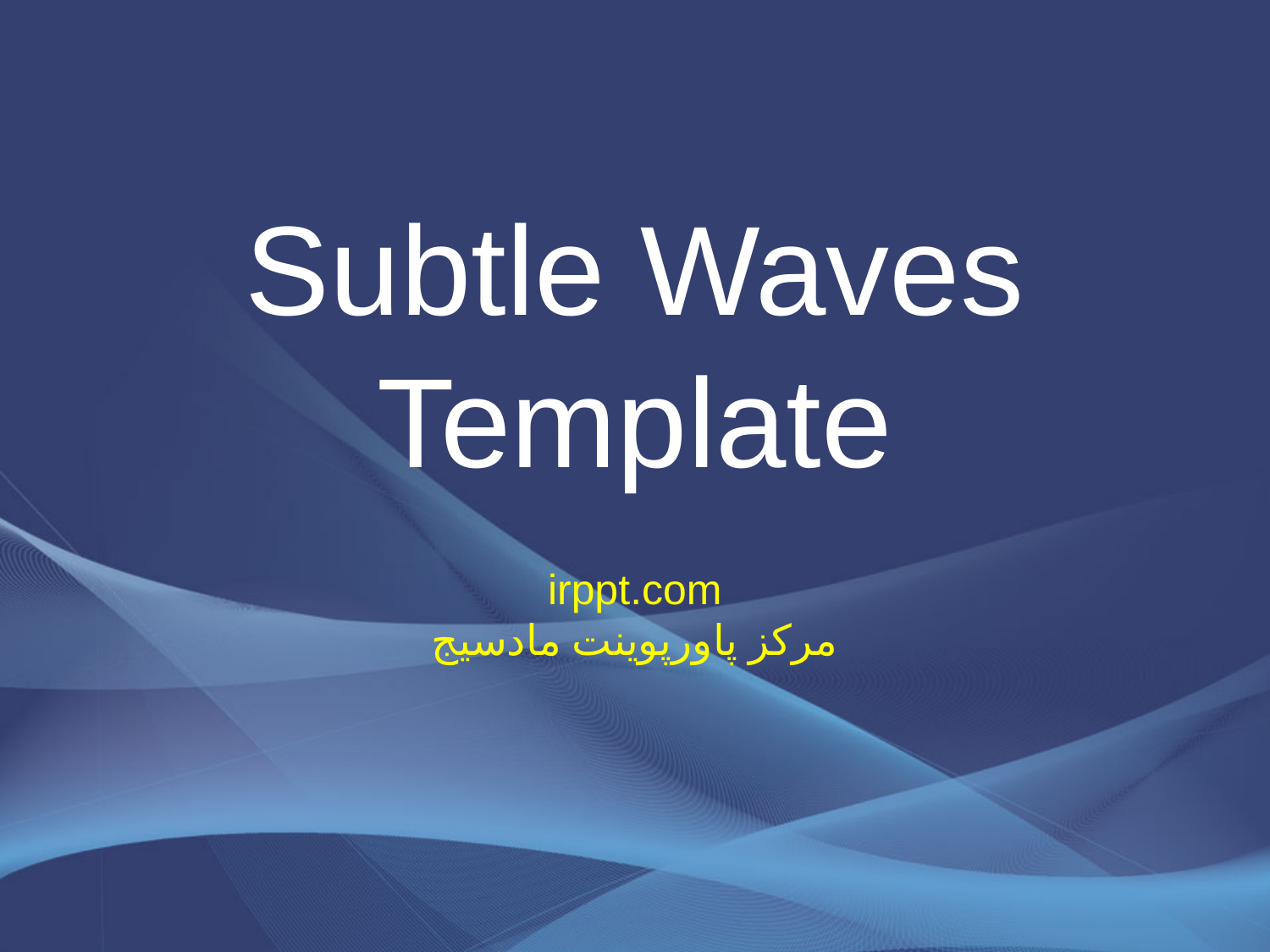

# Subtle Waves Template

irppt.com
مرکز پاورپوینت مادسیج